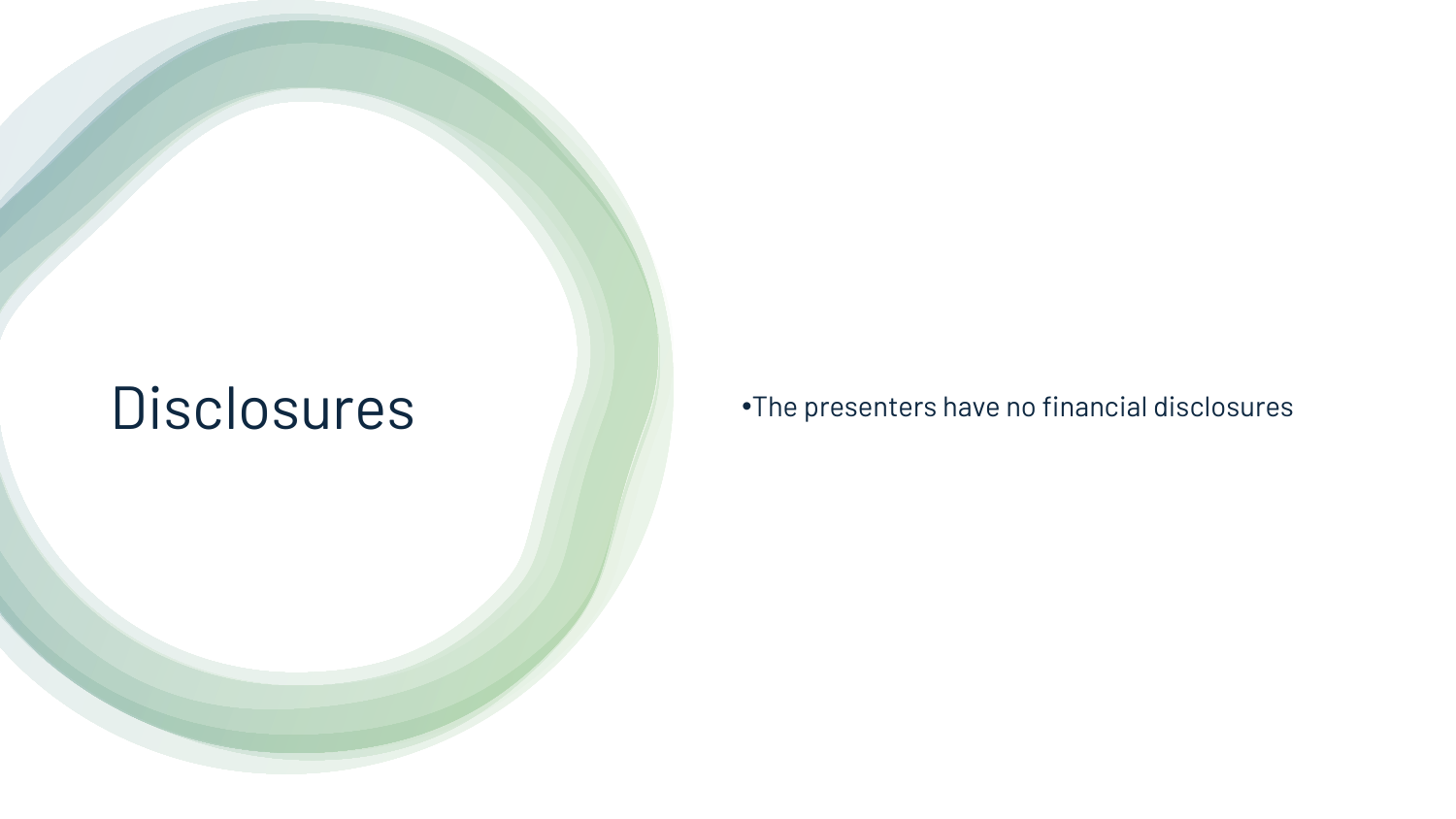

The presenters have no financial disclosures
# Disclosures